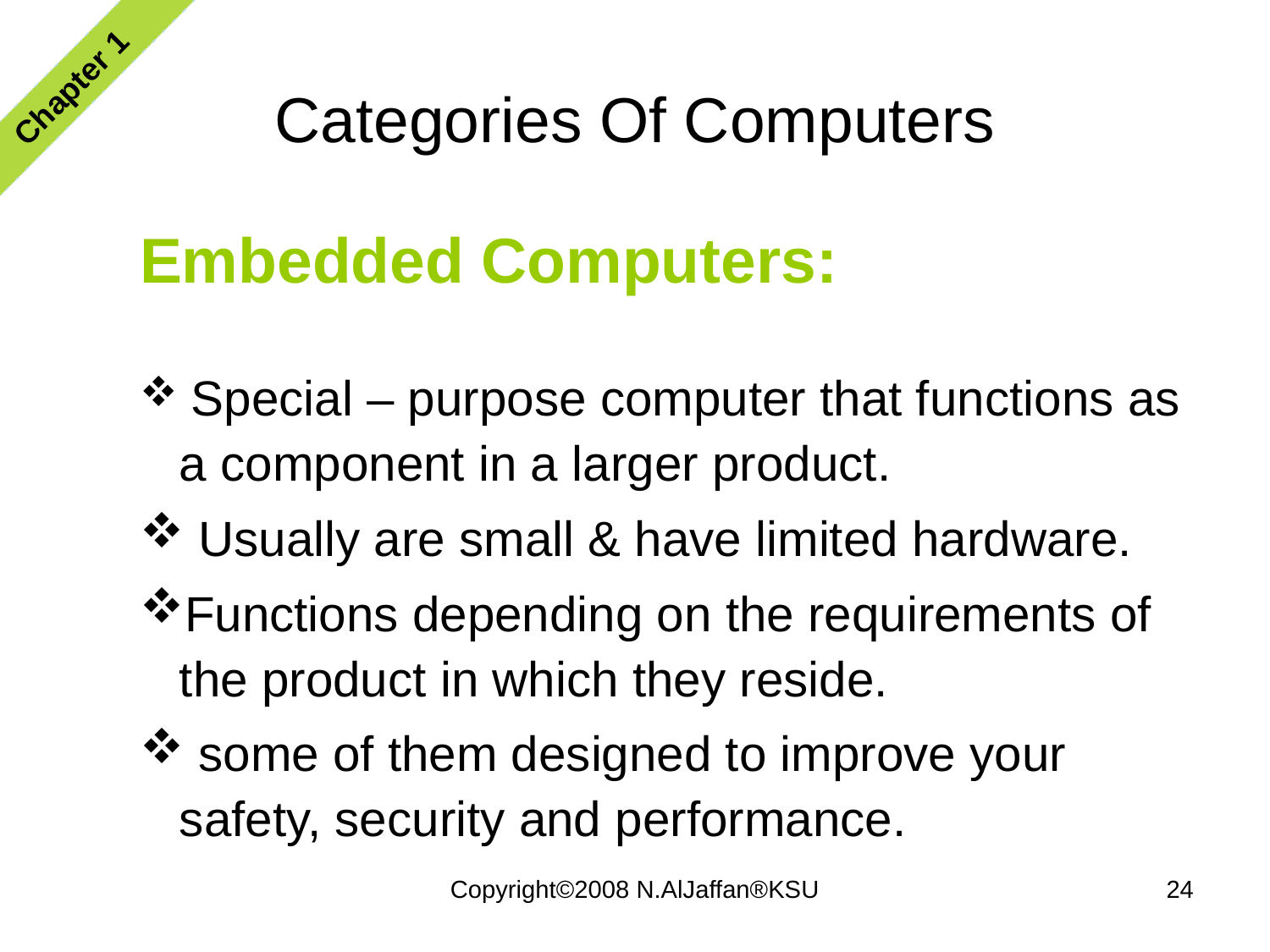

# Categories Of Computers
Chapter 1
Embedded Computers:

 Special – purpose computer that functions as a component in a larger product.
 Usually are small & have limited hardware.
Functions depending on the requirements of the product in which they reside.
 some of them designed to improve your safety, security and performance.

Copyright©2008 N.AlJaffan®KSU
24